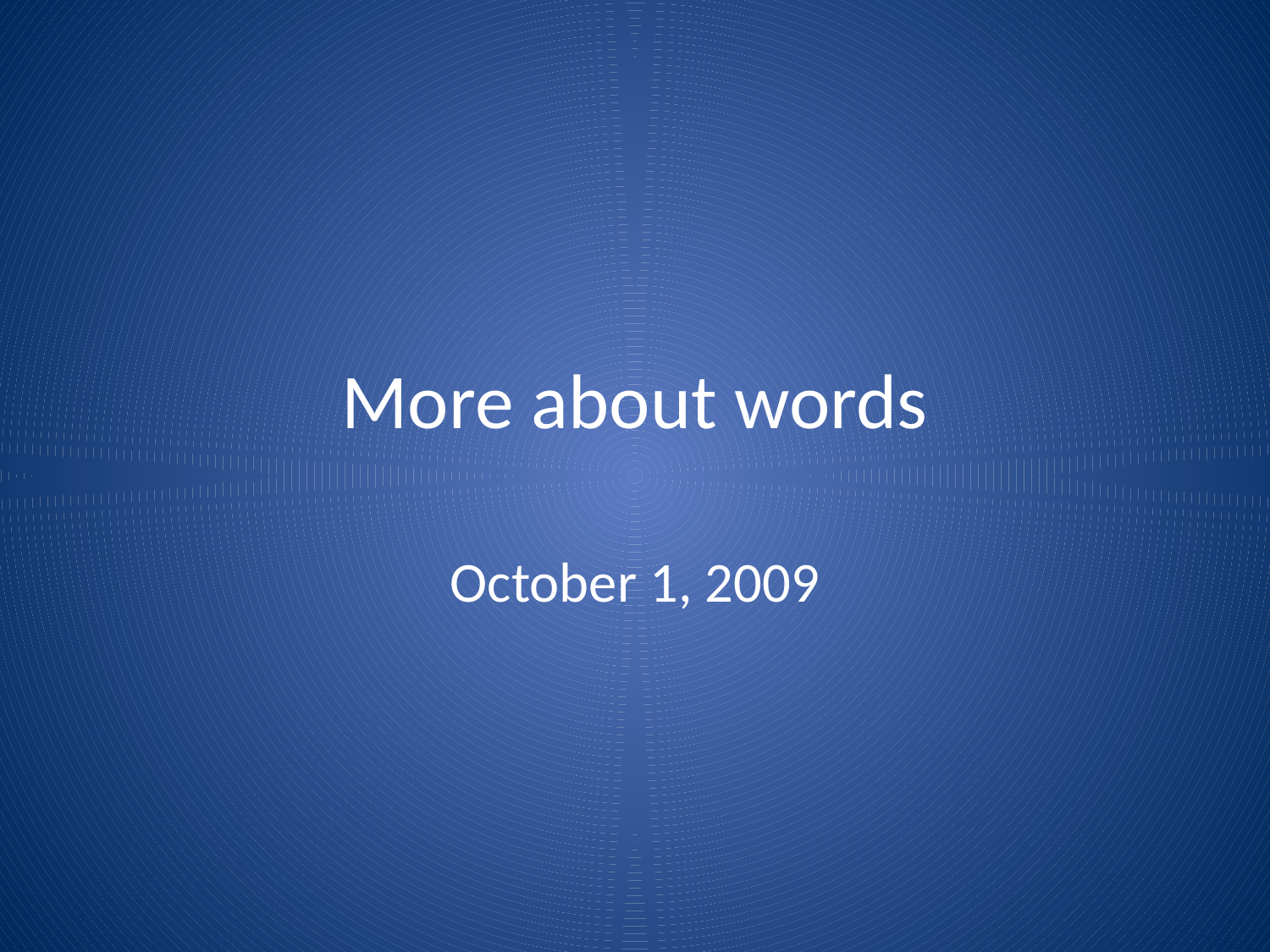

# More about words
October 1, 2009